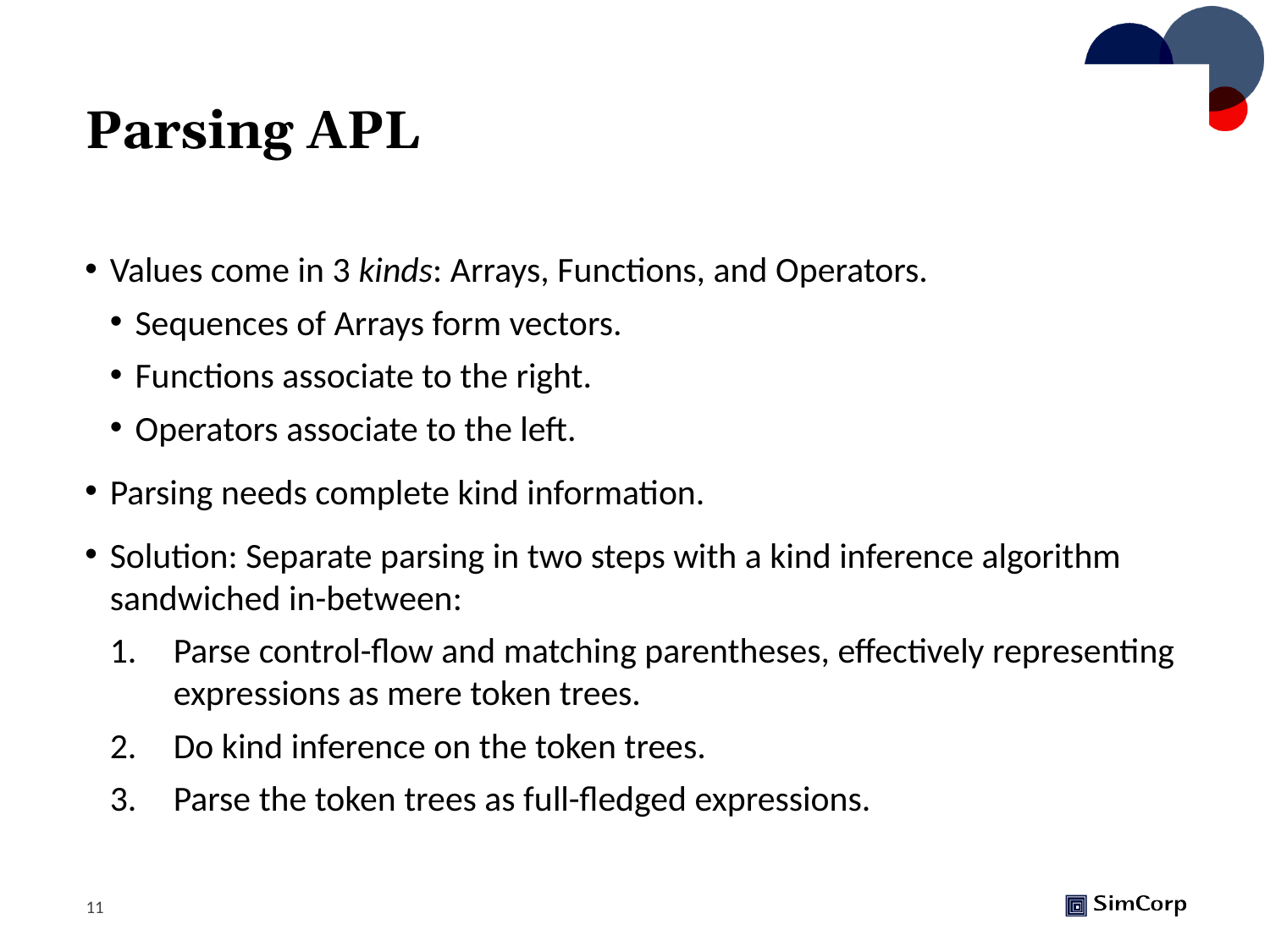

# Parsing APL
Values come in 3 kinds: Arrays, Functions, and Operators.
Sequences of Arrays form vectors.
Functions associate to the right.
Operators associate to the left.
Parsing needs complete kind information.
Solution: Separate parsing in two steps with a kind inference algorithm sandwiched in-between:
Parse control-flow and matching parentheses, effectively representing expressions as mere token trees.
Do kind inference on the token trees.
Parse the token trees as full-fledged expressions.
11